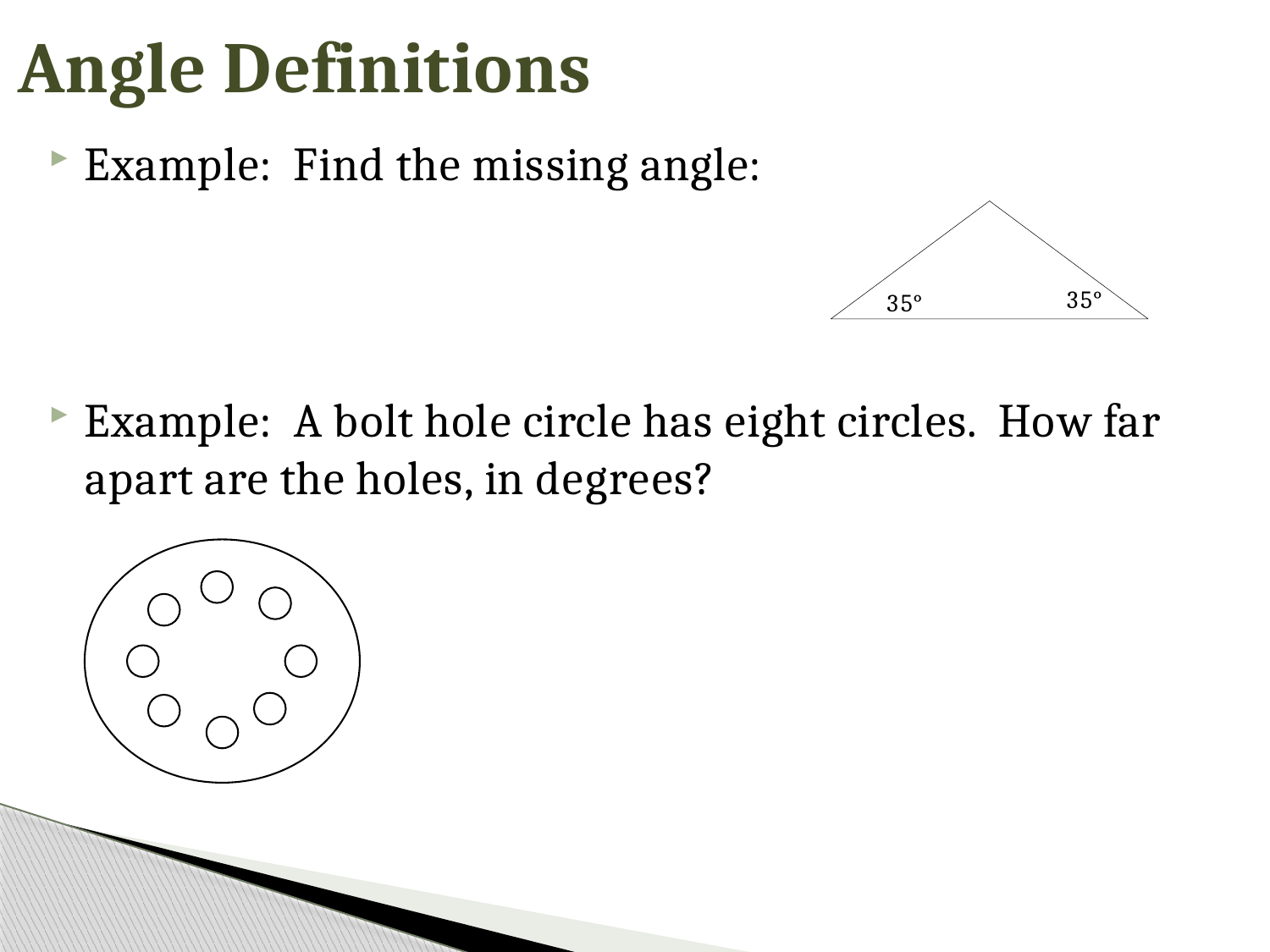

# Angle Definitions
Example:  Find the missing angle:

Example:  A bolt hole circle has eight circles.  How far apart are the holes, in degrees?

35°
35°